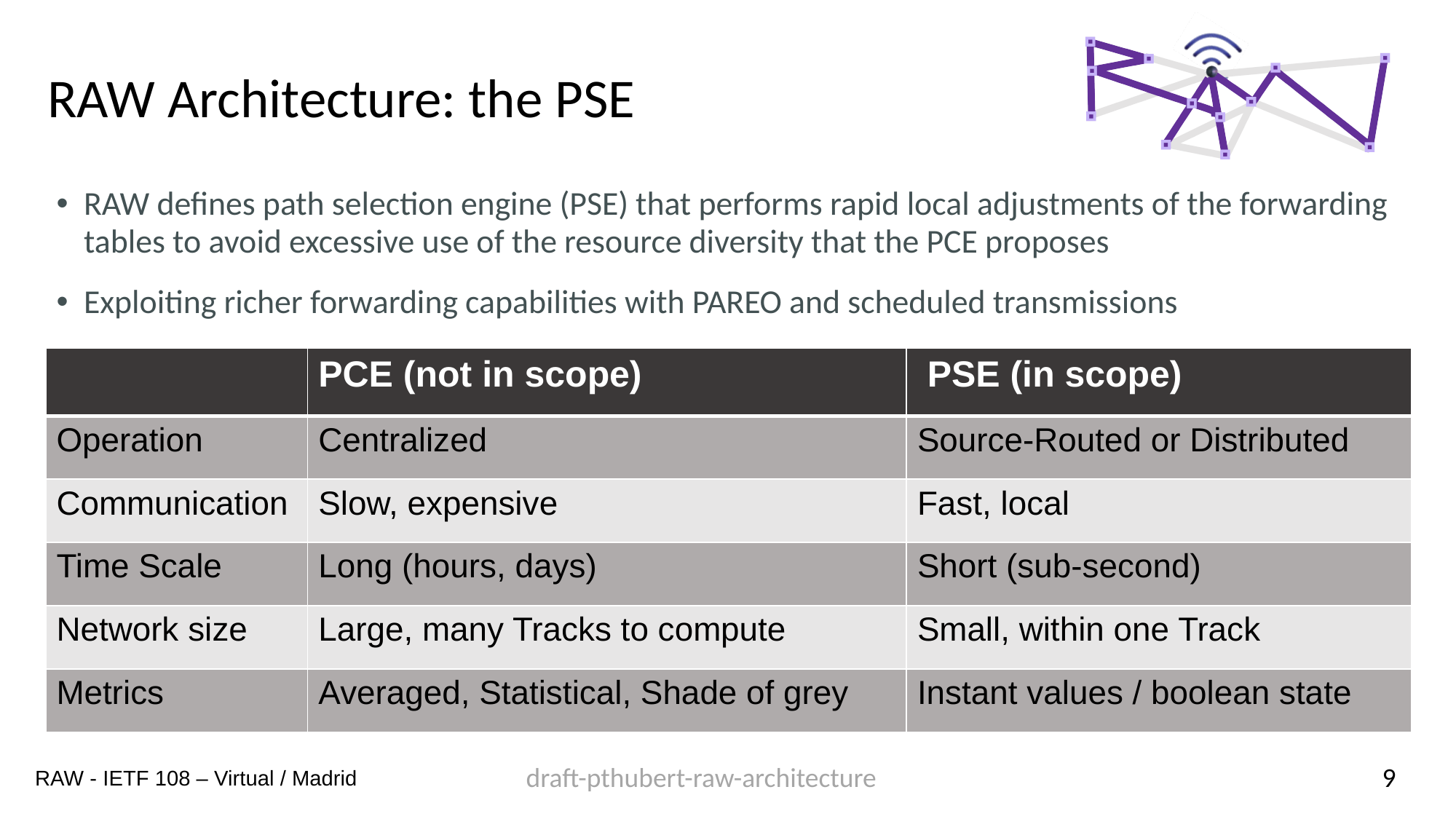

# RAW Architecture: the PSE
RAW defines path selection engine (PSE) that performs rapid local adjustments of the forwarding tables to avoid excessive use of the resource diversity that the PCE proposes
Exploiting richer forwarding capabilities with PAREO and scheduled transmissions
|  | PCE (not in scope) | PSE (in scope) |
| --- | --- | --- |
| Operation | Centralized | Source-Routed or Distributed |
| Communication | Slow, expensive | Fast, local |
| Time Scale | Long (hours, days) | Short (sub-second) |
| Network size | Large, many Tracks to compute | Small, within one Track |
| Metrics | Averaged, Statistical, Shade of grey | Instant values / boolean state |
9
draft-pthubert-raw-architecture